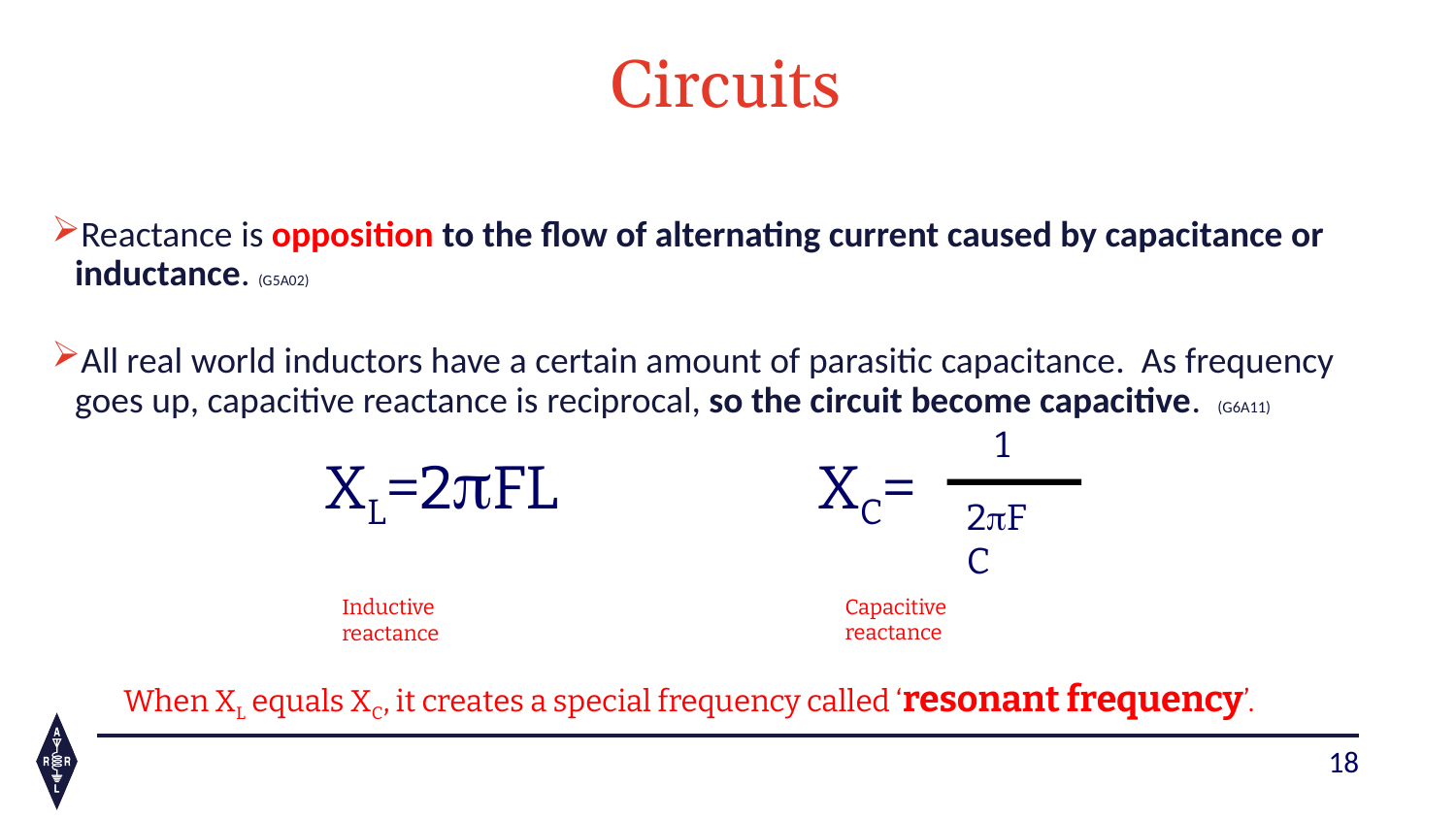

# Circuits
Reactance is opposition to the flow of alternating current caused by capacitance or inductance. (G5A02)

All real world inductors have a certain amount of parasitic capacitance.  As frequency goes up, capacitive reactance is reciprocal, so the circuit become capacitive.  (G6A11)

1
XL=2πFL
XC=

2πFC
Capacitive reactance
Inductive reactance
When XL equals XC, it creates a special frequency called ‘resonant frequency’.
18